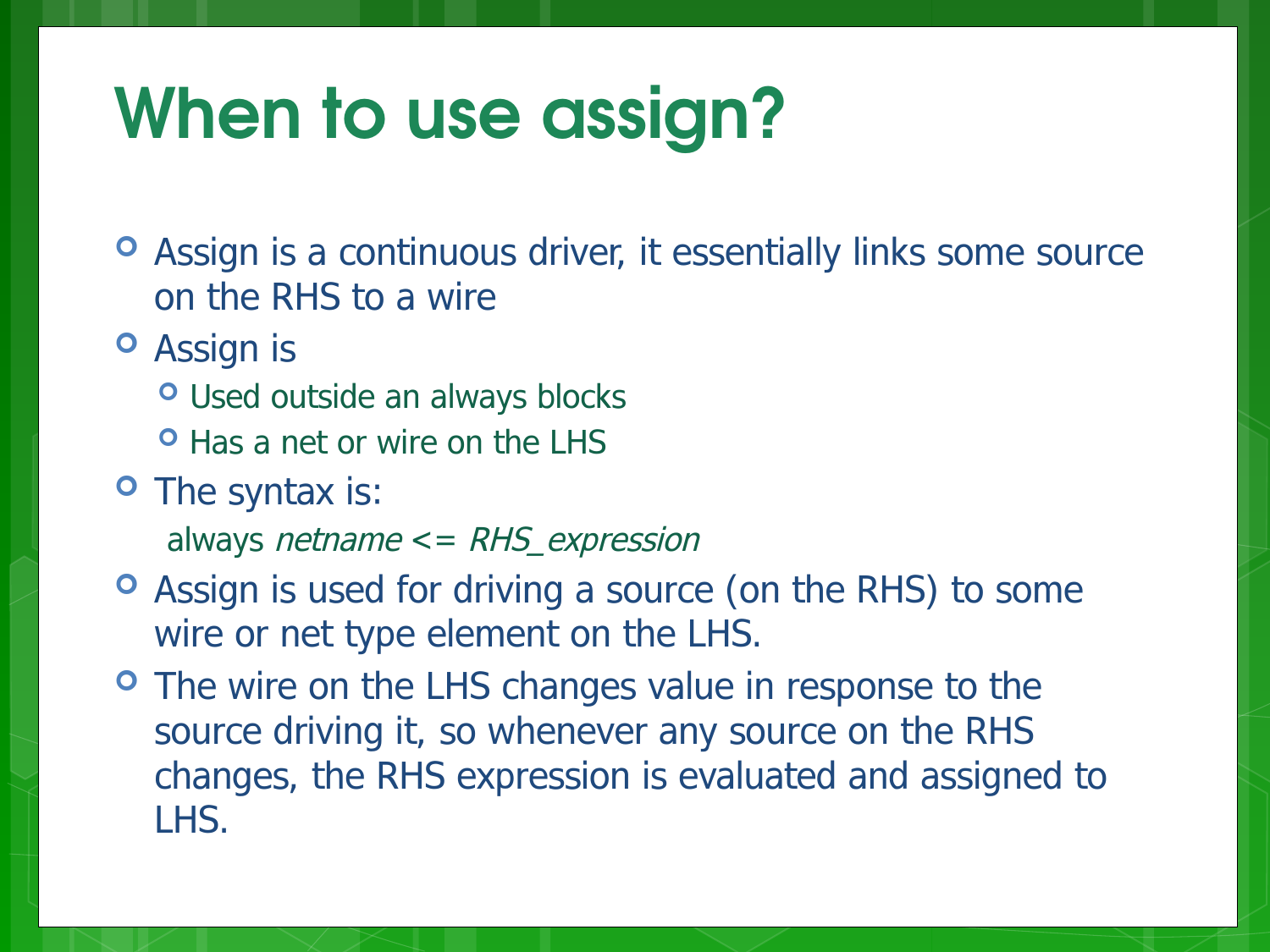

# When to use assign?
Assign is a continuous driver, it essentially links some source on the RHS to a wire
Assign is
Used outside an always blocks
Has a net or wire on the LHS
The syntax is:
 always netname <= RHS_expression
Assign is used for driving a source (on the RHS) to some wire or net type element on the LHS.
The wire on the LHS changes value in response to the source driving it, so whenever any source on the RHS changes, the RHS expression is evaluated and assigned to LHS.